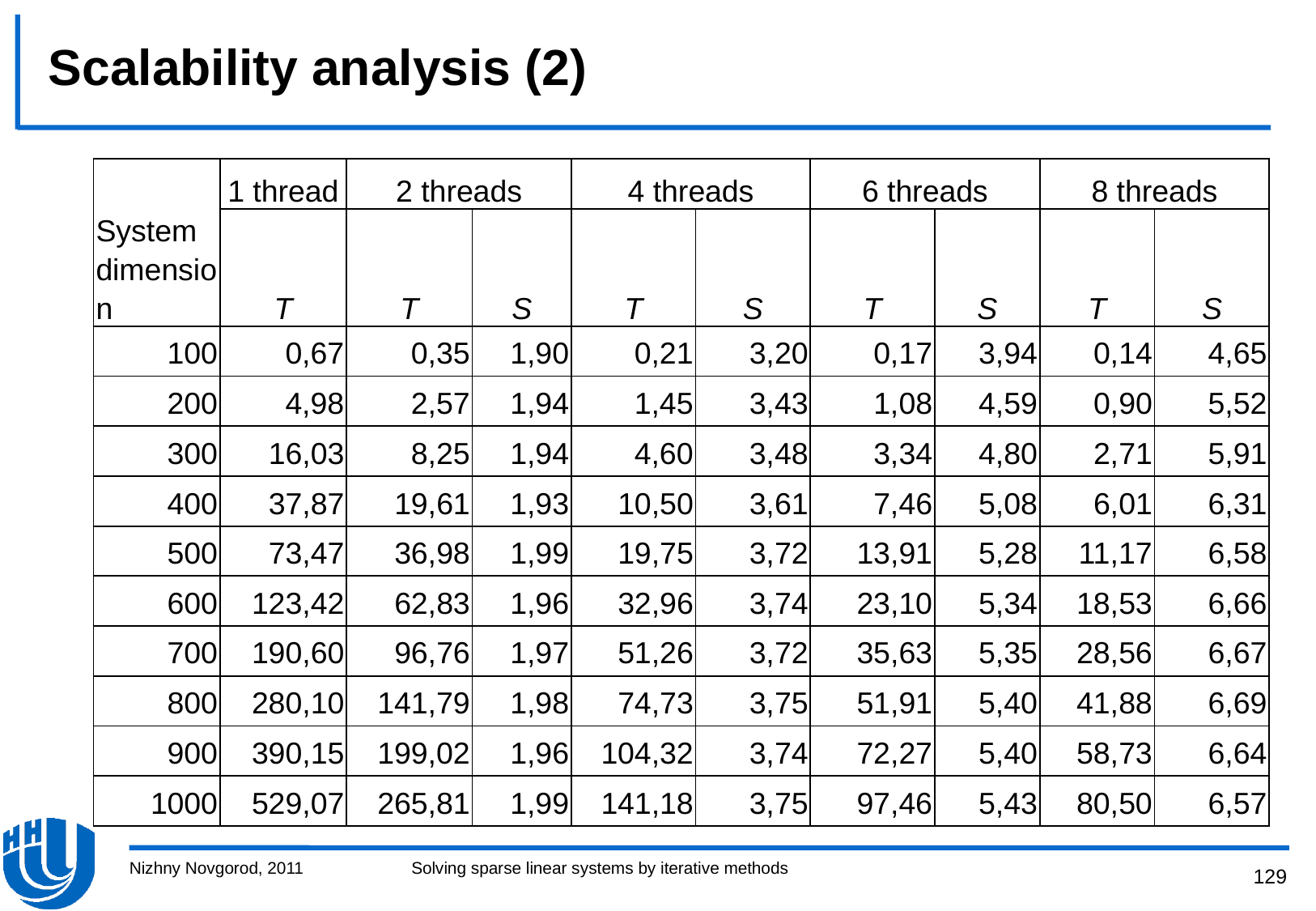

# Scalability analysis (2)
| System dimension | 1 thread | 2 threads |  | 4 threads |  | 6 threads |  | 8 threads |  |
| --- | --- | --- | --- | --- | --- | --- | --- | --- | --- |
|  | T | T | S | T | S | T | S | T | S |
| 100 | 0,67 | 0,35 | 1,90 | 0,21 | 3,20 | 0,17 | 3,94 | 0,14 | 4,65 |
| 200 | 4,98 | 2,57 | 1,94 | 1,45 | 3,43 | 1,08 | 4,59 | 0,90 | 5,52 |
| 300 | 16,03 | 8,25 | 1,94 | 4,60 | 3,48 | 3,34 | 4,80 | 2,71 | 5,91 |
| 400 | 37,87 | 19,61 | 1,93 | 10,50 | 3,61 | 7,46 | 5,08 | 6,01 | 6,31 |
| 500 | 73,47 | 36,98 | 1,99 | 19,75 | 3,72 | 13,91 | 5,28 | 11,17 | 6,58 |
| 600 | 123,42 | 62,83 | 1,96 | 32,96 | 3,74 | 23,10 | 5,34 | 18,53 | 6,66 |
| 700 | 190,60 | 96,76 | 1,97 | 51,26 | 3,72 | 35,63 | 5,35 | 28,56 | 6,67 |
| 800 | 280,10 | 141,79 | 1,98 | 74,73 | 3,75 | 51,91 | 5,40 | 41,88 | 6,69 |
| 900 | 390,15 | 199,02 | 1,96 | 104,32 | 3,74 | 72,27 | 5,40 | 58,73 | 6,64 |
| 1000 | 529,07 | 265,81 | 1,99 | 141,18 | 3,75 | 97,46 | 5,43 | 80,50 | 6,57 |
Nizhny Novgorod, 2011
Solving sparse linear systems by iterative methods